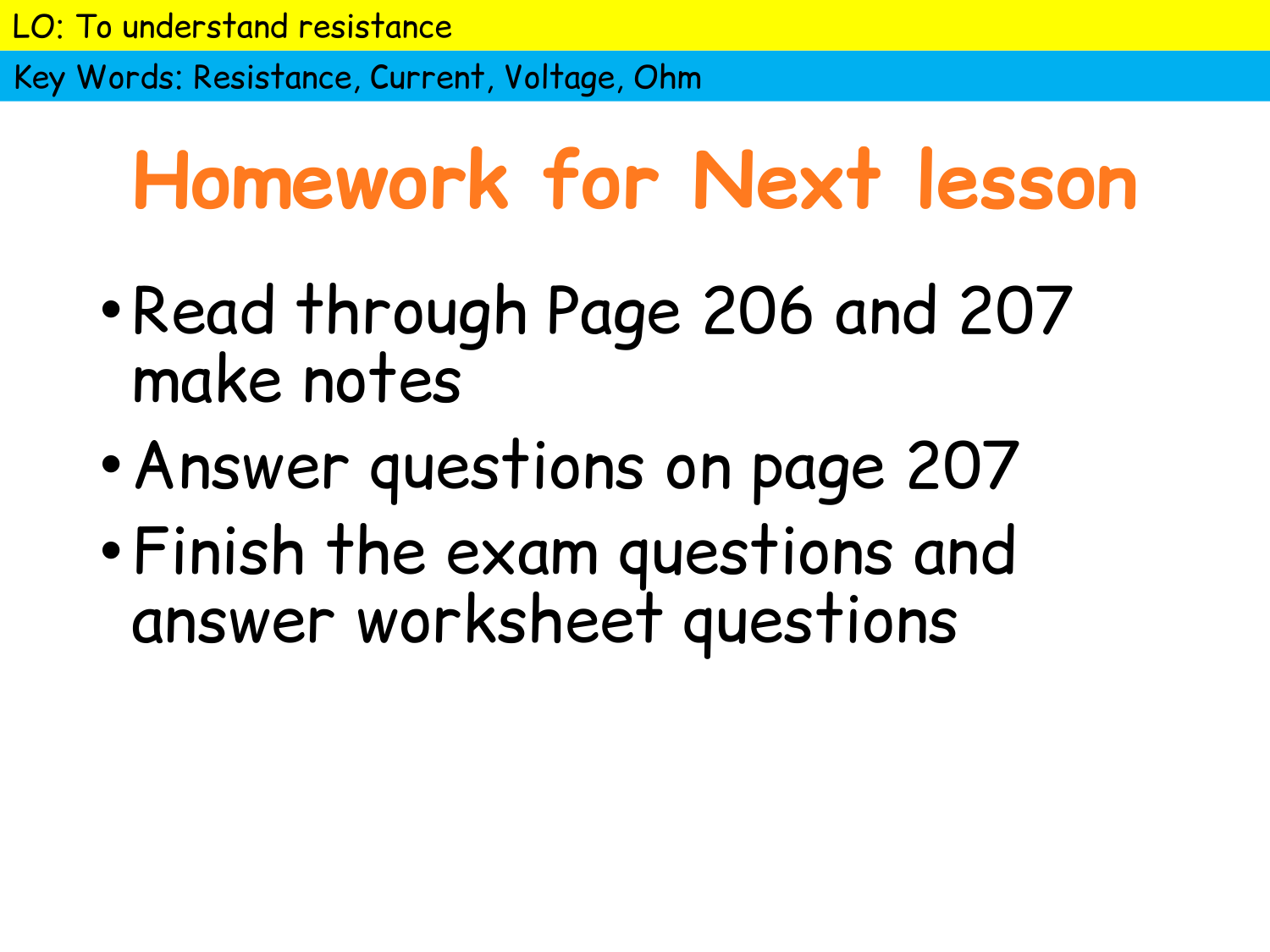

# Homework for Next lesson
Read through Page 206 and 207 make notes
Answer questions on page 207
Finish the exam questions and answer worksheet questions